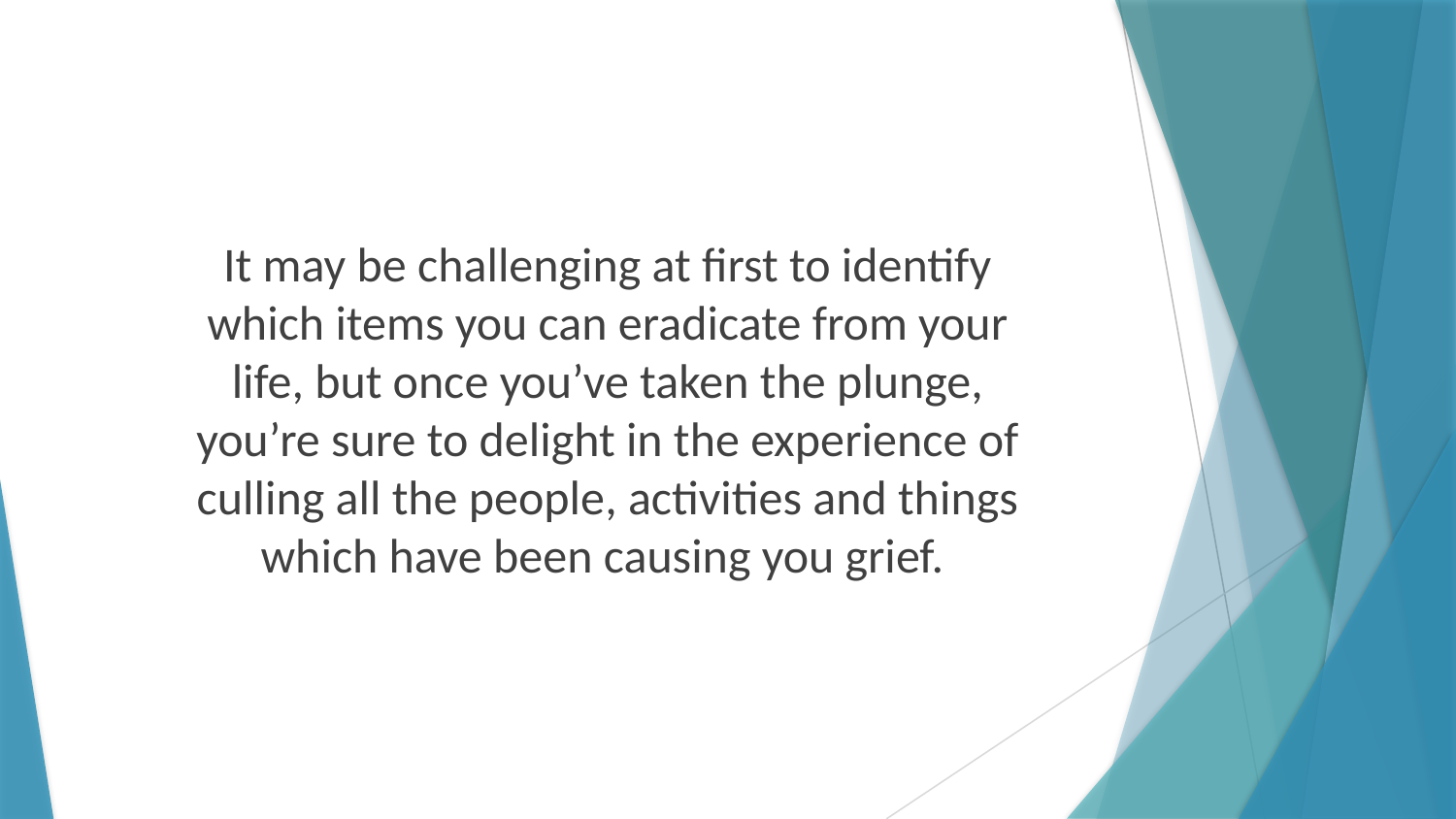

It may be challenging at first to identify which items you can eradicate from your life, but once you’ve taken the plunge, you’re sure to delight in the experience of culling all the people, activities and things which have been causing you grief.